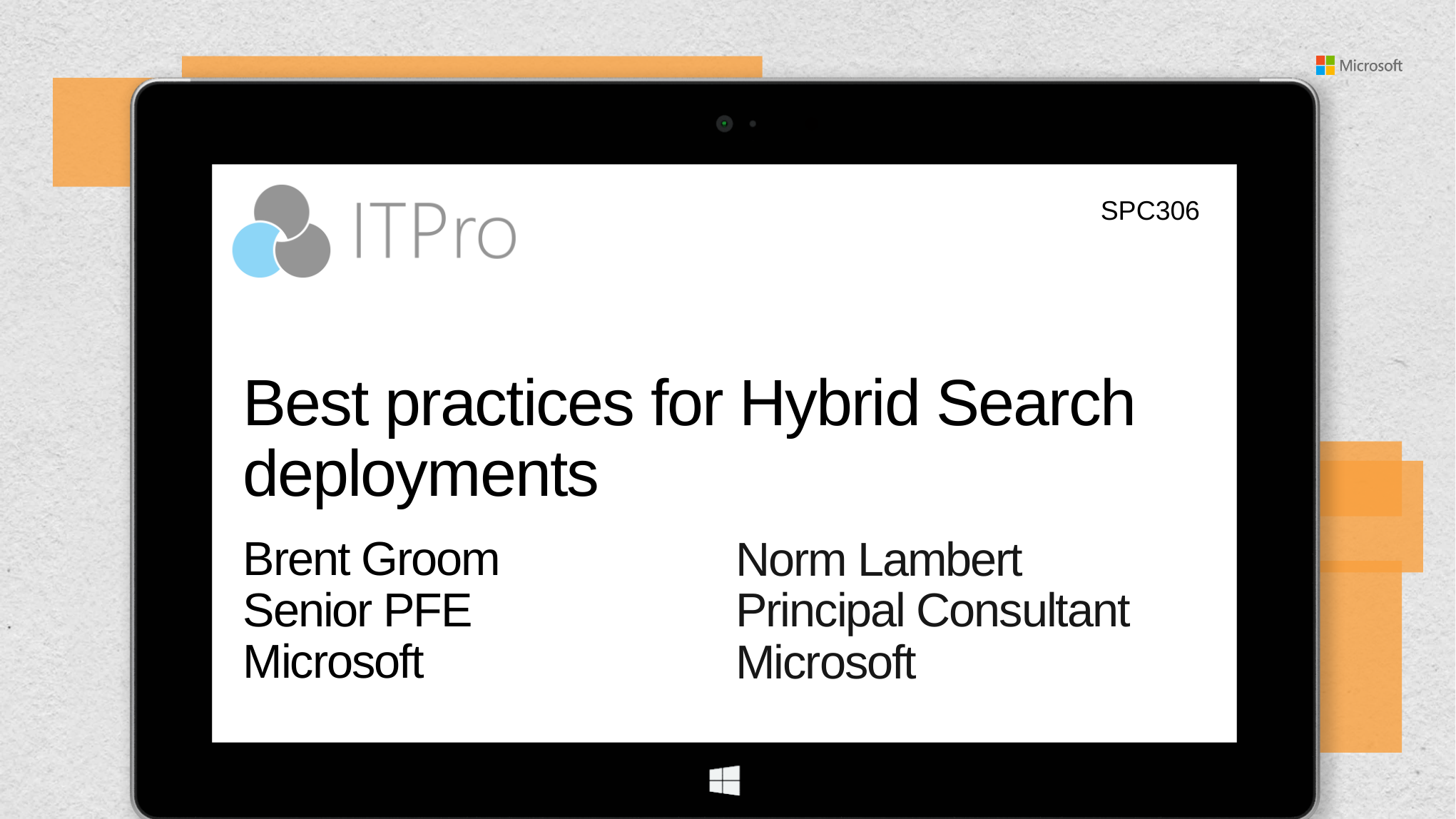

SPC306
# Best practices for Hybrid Search deployments
Brent Groom
Senior PFE
Microsoft
Norm Lambert
Principal Consultant
Microsoft